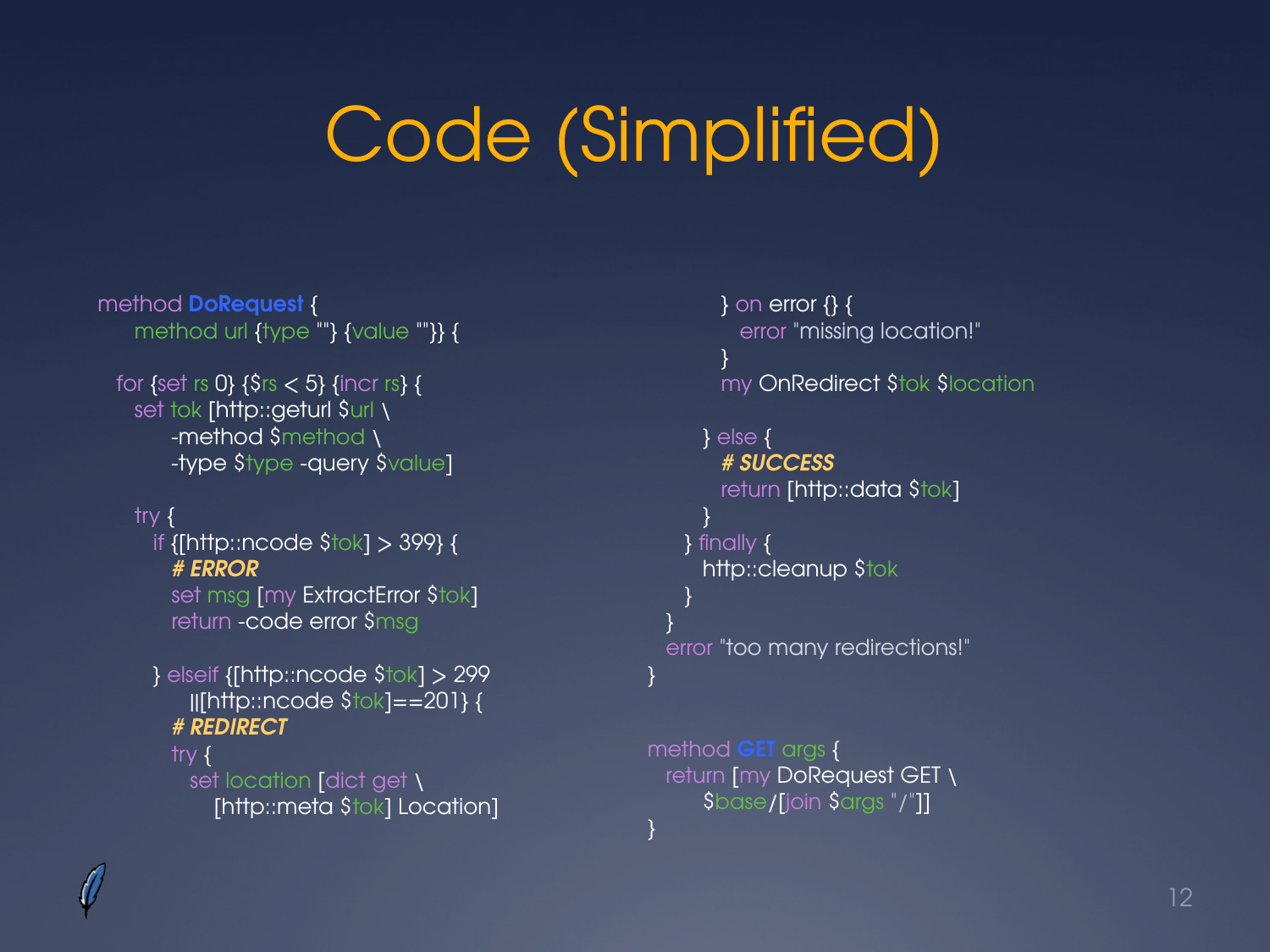

# Code (Simplified)
method DoRequest {
      method url {type ""} {value ""}} {
   for {set rs 0} {$rs < 5} {incr rs} {
      set tok [http::geturl $url \
            -method $method \
            -type $type -query $value]
      try {
         if {[http::ncode $tok] > 399} {
            # ERROR
            set msg [my ExtractError $tok]
            return -code error $msg
         } elseif {[http::ncode $tok] > 299
               ||[http::ncode $tok]==201} {
            # REDIRECT
            try {
               set location [dict get \
                   [http::meta $tok] Location]
            } on error {} {
               error "missing location!"
            }
            my OnRedirect $tok $location
         } else {
            # SUCCESS
            return [http::data $tok]
         }
      } finally {
         http::cleanup $tok
      }
   }
   error "too many redirections!"
}
method GET args {
   return [my DoRequest GET \
         $base/[join $args "/"]]
}
12